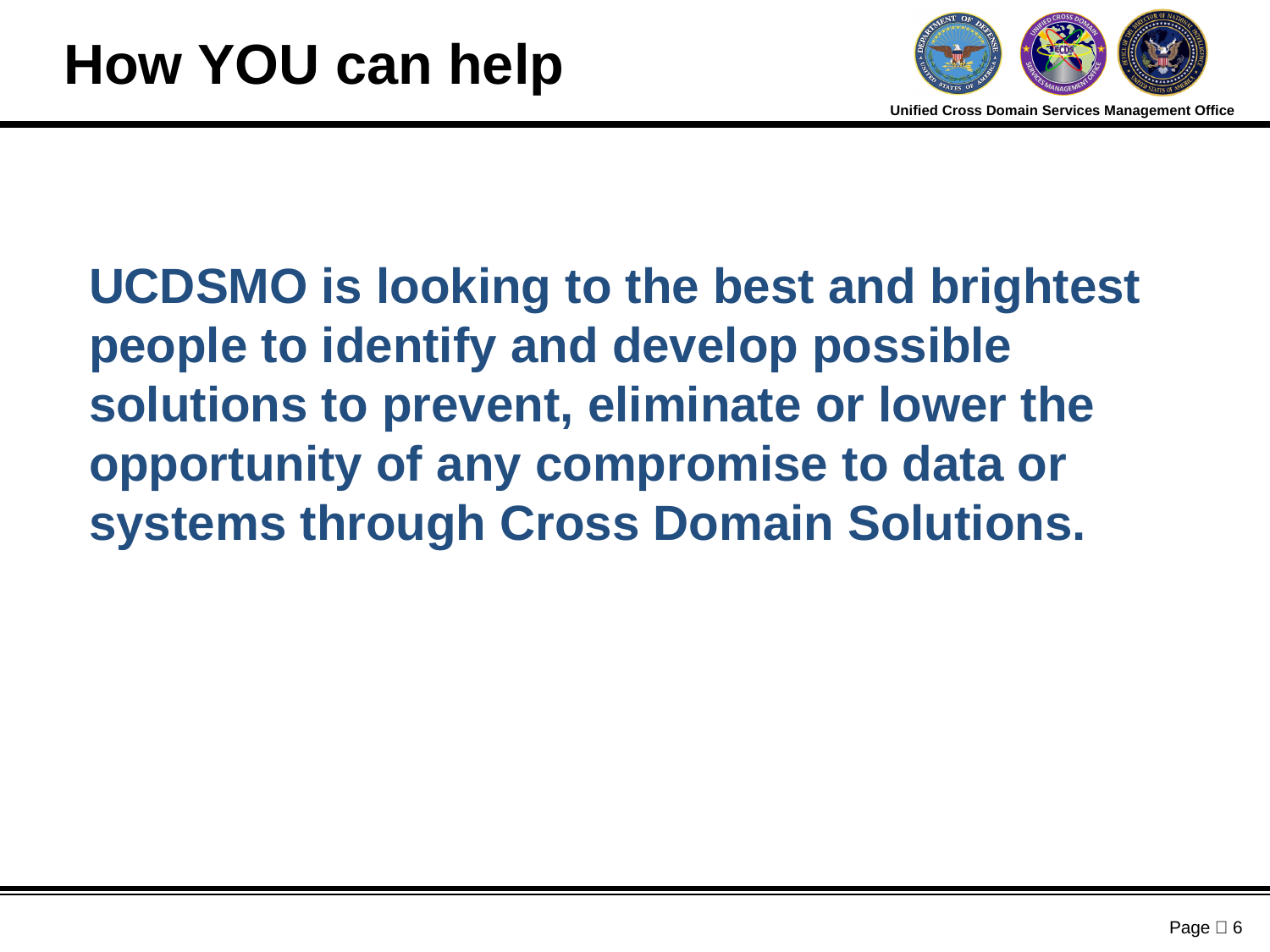

How YOU can help
UCDSMO is looking to the best and brightest people to identify and develop possible solutions to prevent, eliminate or lower the opportunity of any compromise to data or systems through Cross Domain Solutions.